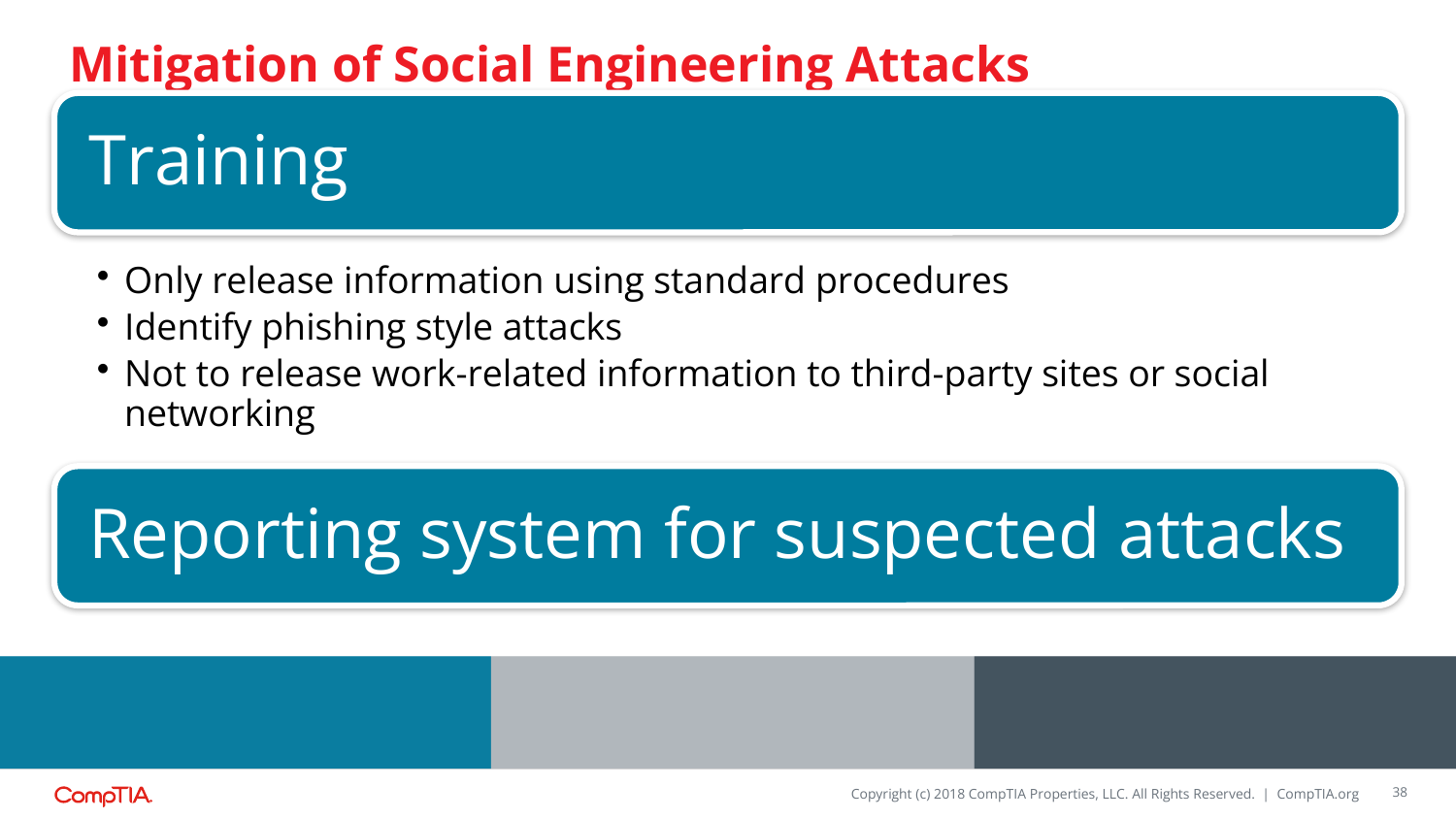

# Mitigation of Social Engineering Attacks
Training
Only release information using standard procedures
Identify phishing style attacks
Not to release work-related information to third-party sites or social networking
Reporting system for suspected attacks
38